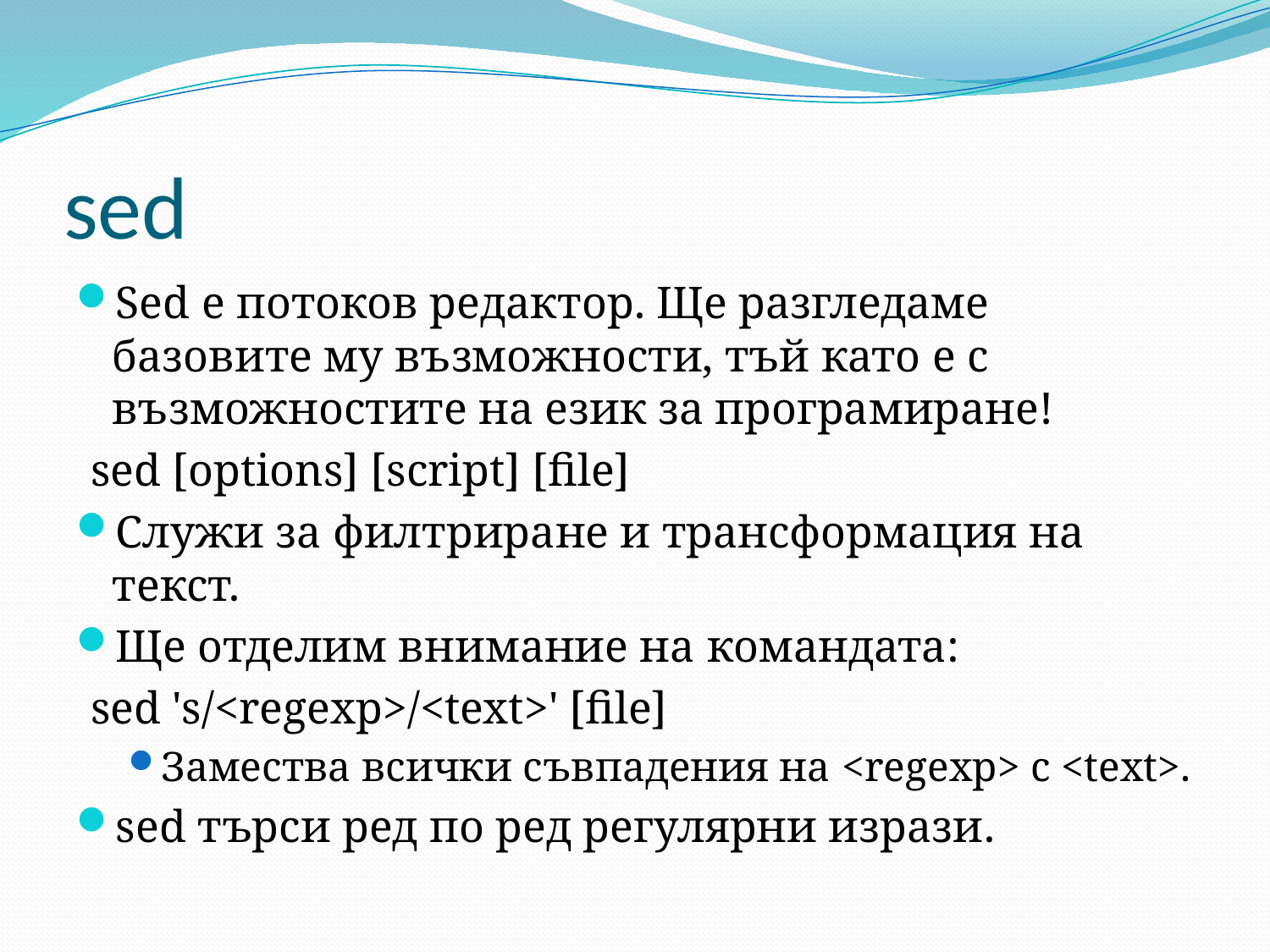

# sed
Sed е потоков редактор. Ще разгледаме базовите му възможности, тъй като е с възможностите на език за програмиране!
sed [options] [script] [file]
Служи за филтриране и трансформация на текст.
Ще отделим внимание на командата:
sed 's/<regexp>/<text>' [file]
Замества всички съвпадения на <regexp> с <text>.
sed търси ред по ред регулярни изрази.